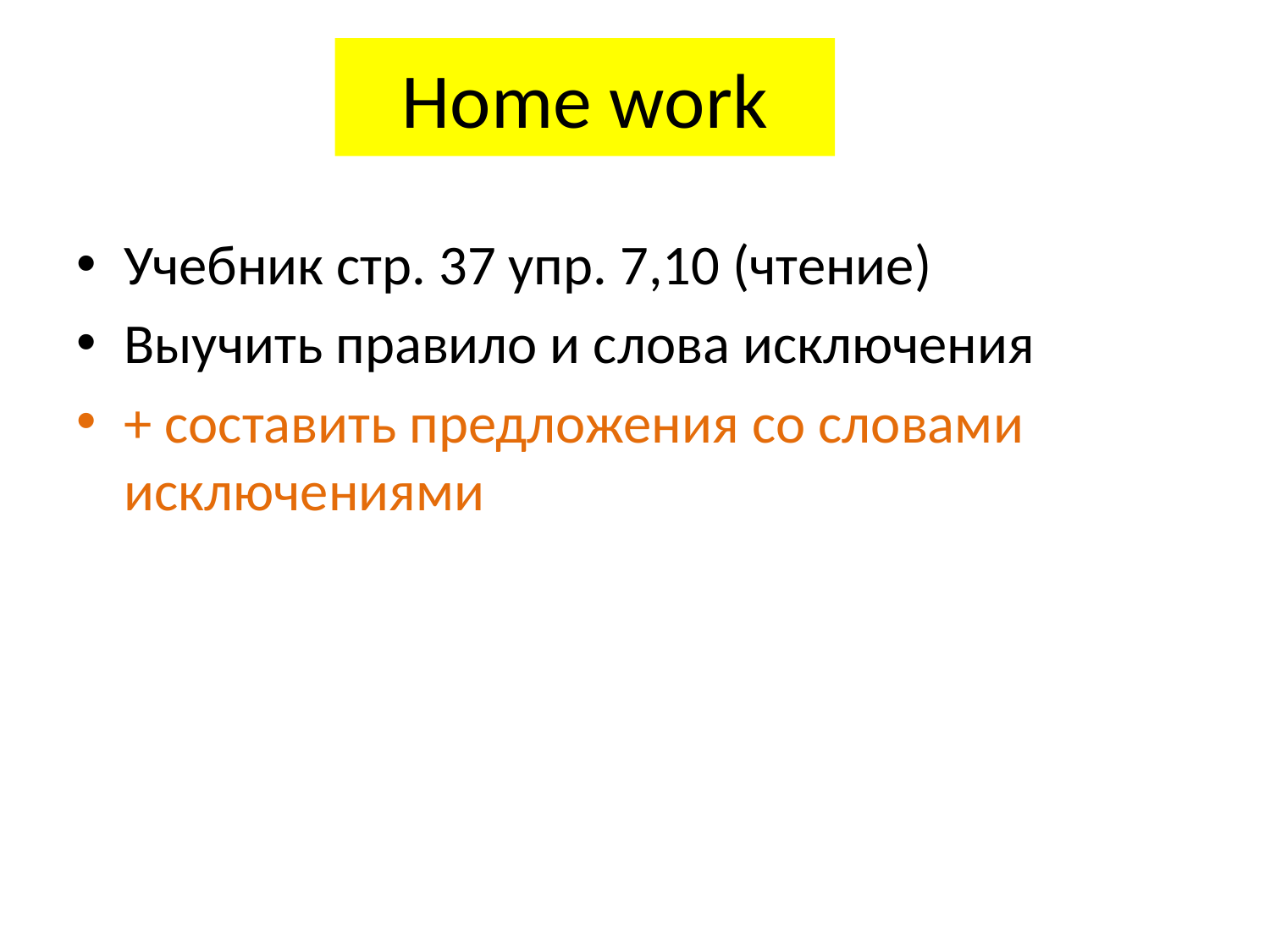

# Home work
Учебник стр. 37 упр. 7,10 (чтение)
Выучить правило и слова исключения
+ составить предложения со словами исключениями